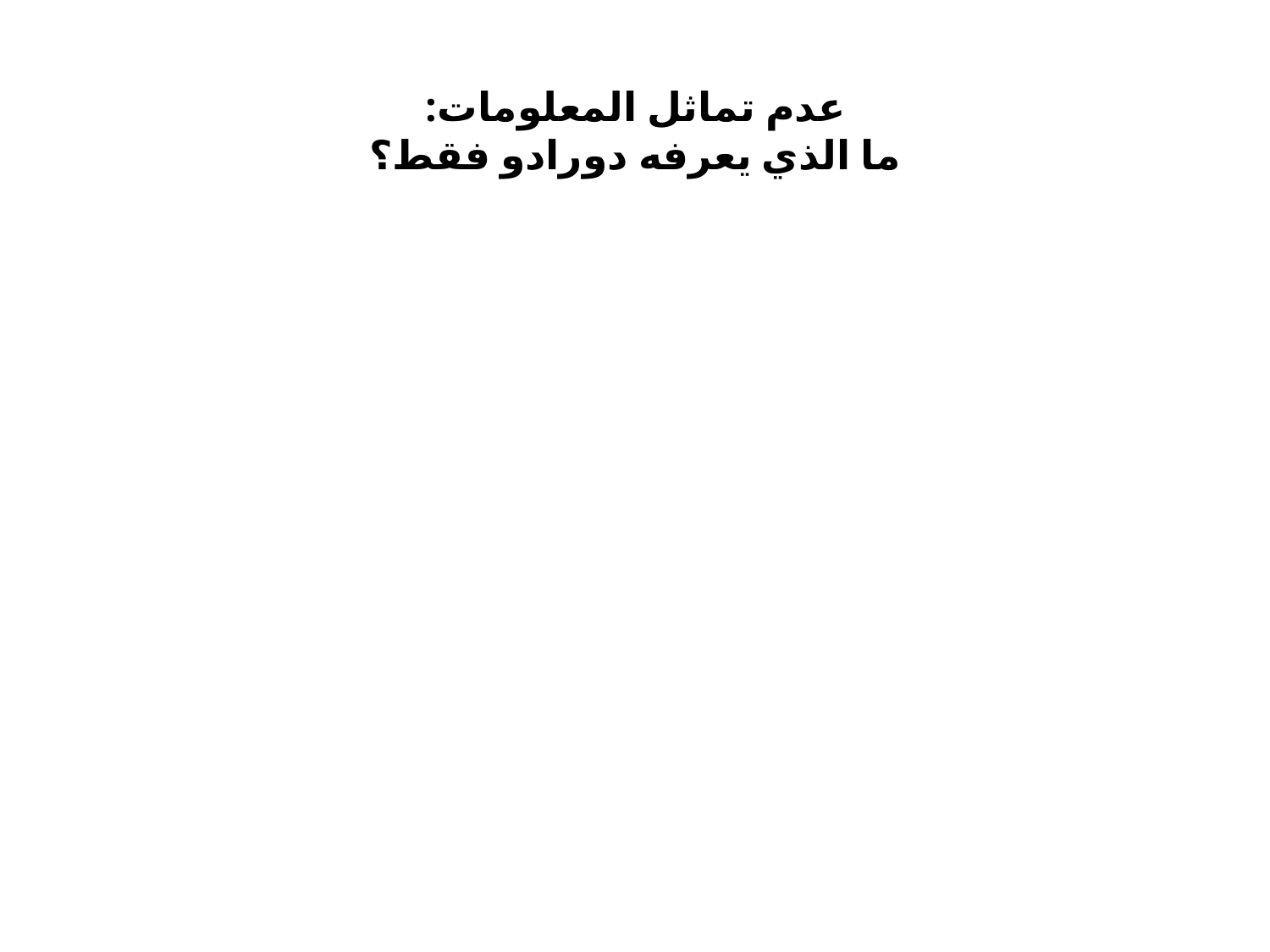

# عدم تماثل المعلومات: ما الذي يعرفه دورادو فقط؟